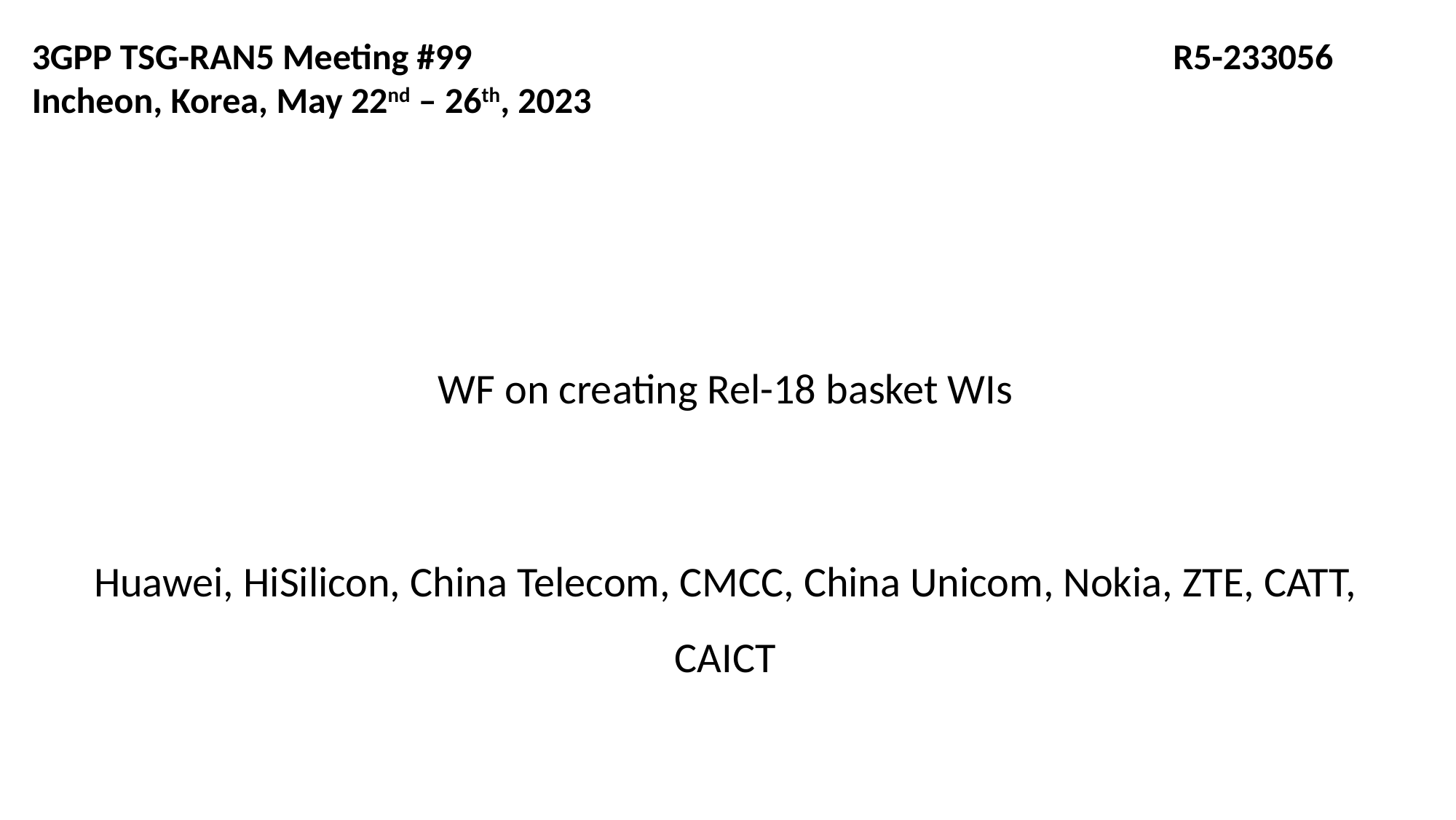

3GPP TSG-RAN5 Meeting #99 						      R5-233056
Incheon, Korea, May 22nd – 26th, 2023
# WF on creating Rel-18 basket WIs
Huawei, HiSilicon, China Telecom, CMCC, China Unicom, Nokia, ZTE, CATT, CAICT